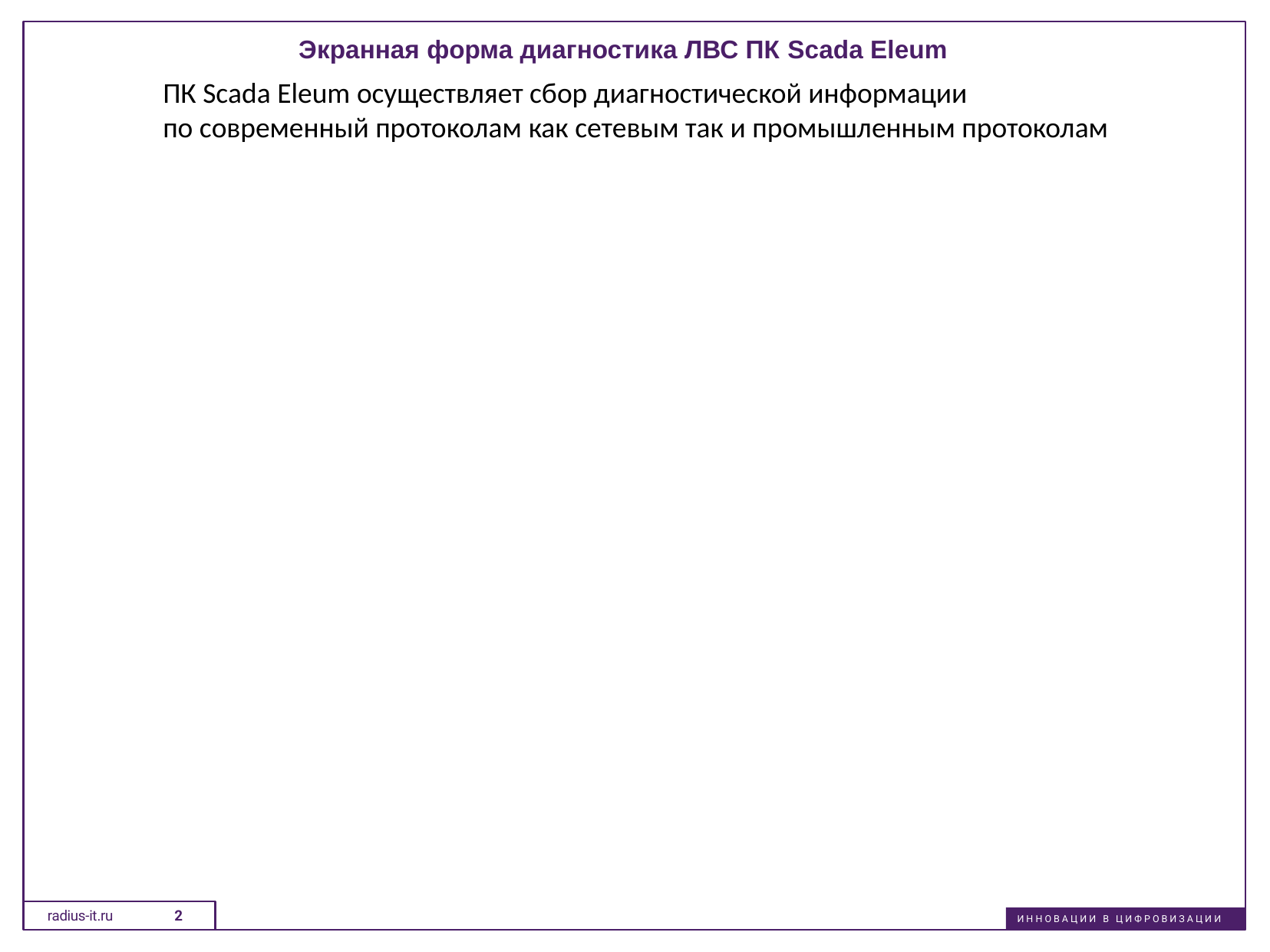

# Экранная форма диагностика ЛВС ПК Scada Eleum
ПК Scada Eleum осуществляет сбор диагностической информации
по современный протоколам как сетевым так и промышленным протоколам
radius-it.ru
2
И Н Н О В А Ц И И   В   Ц И Ф Р О В И З А Ц И И